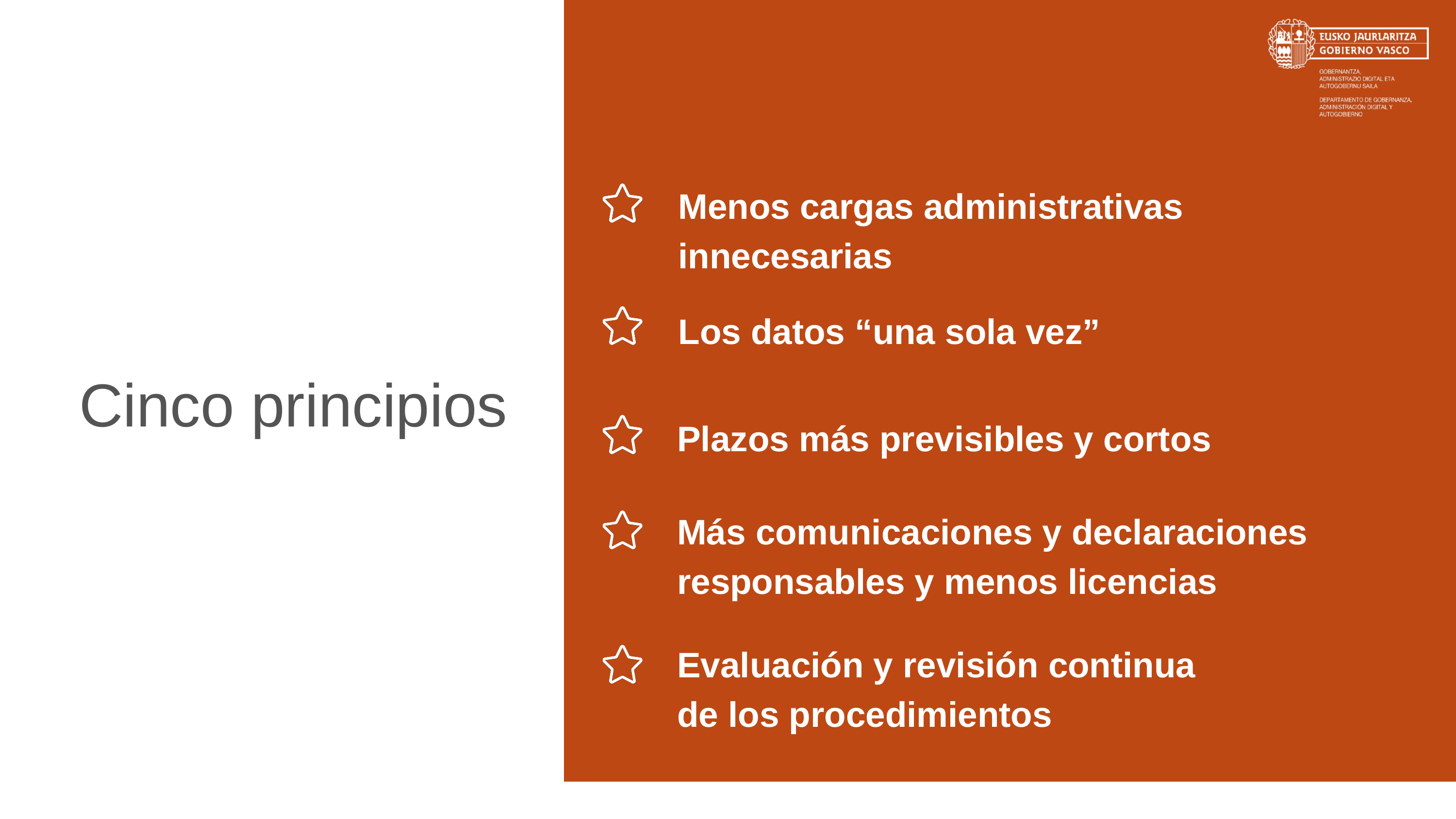

Menos cargas administrativas innecesarias

Los datos “una sola vez”

Cinco principios
Plazos más previsibles y cortos

Más comunicaciones y declaraciones responsables y menos licencias

Evaluación y revisión continua de los procedimientos